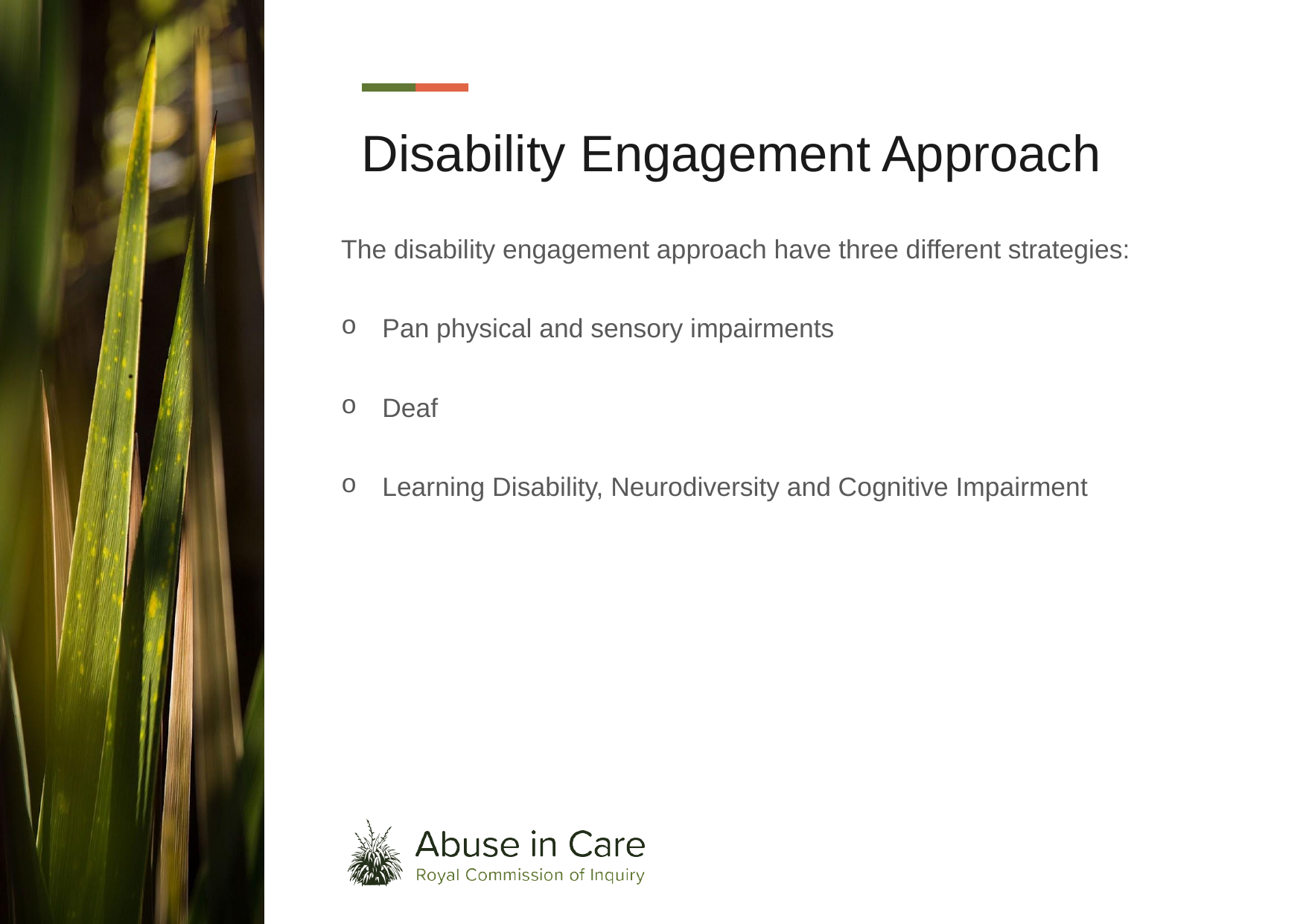

# Disability Engagement Approach
The disability engagement approach have three different strategies:
Pan physical and sensory impairments
Deaf
Learning Disability, Neurodiversity and Cognitive Impairment